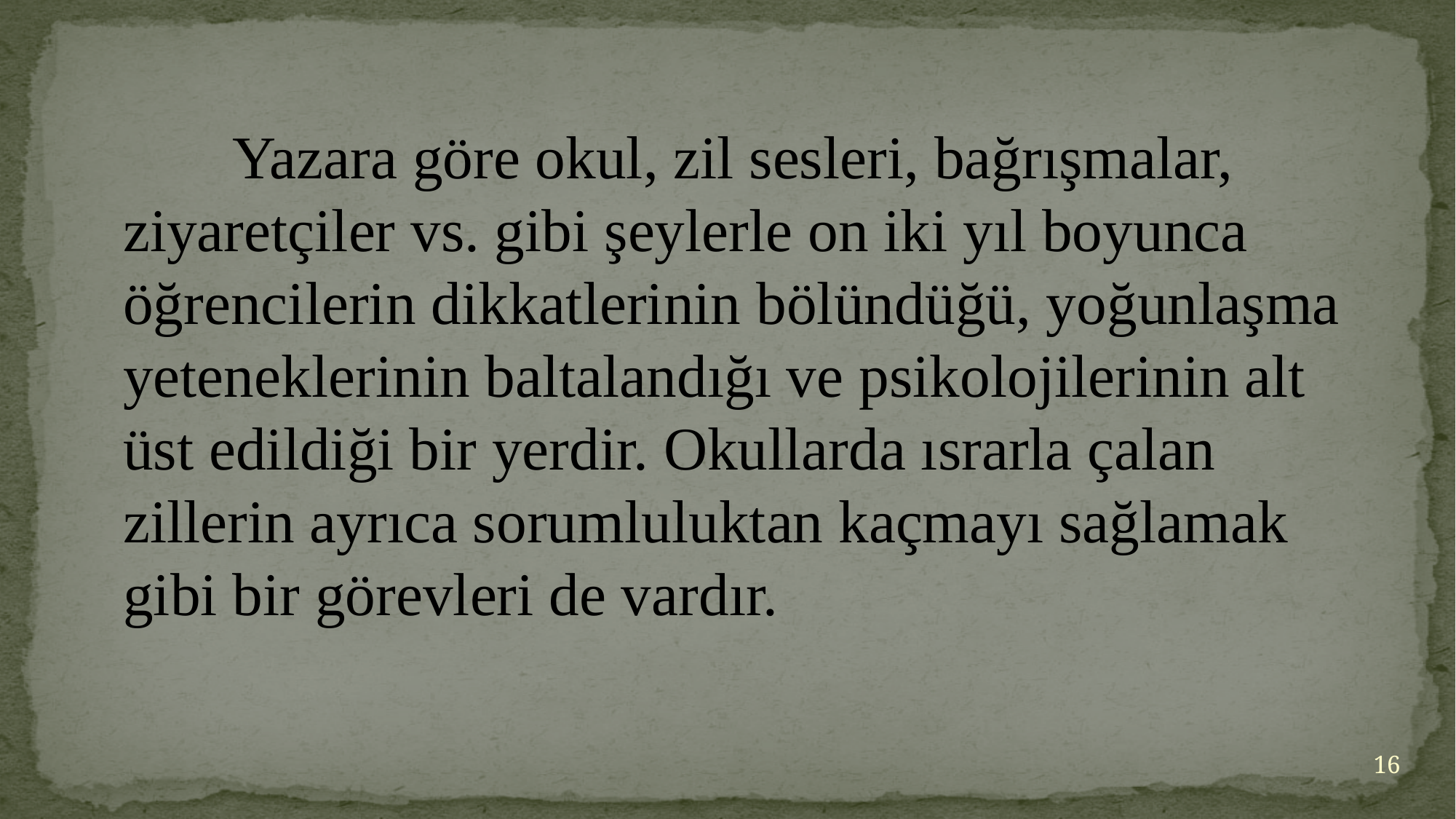

Yazara göre okul, zil sesleri, bağrışmalar, ziyaretçiler vs. gibi şeylerle on iki yıl boyunca öğrencilerin dikkatlerinin bölündüğü, yoğunlaşma yeteneklerinin baltalandığı ve psikolojilerinin alt üst edildiği bir yerdir. Okullarda ısrarla çalan zillerin ayrıca sorumluluktan kaçmayı sağlamak gibi bir görevleri de vardır.
16